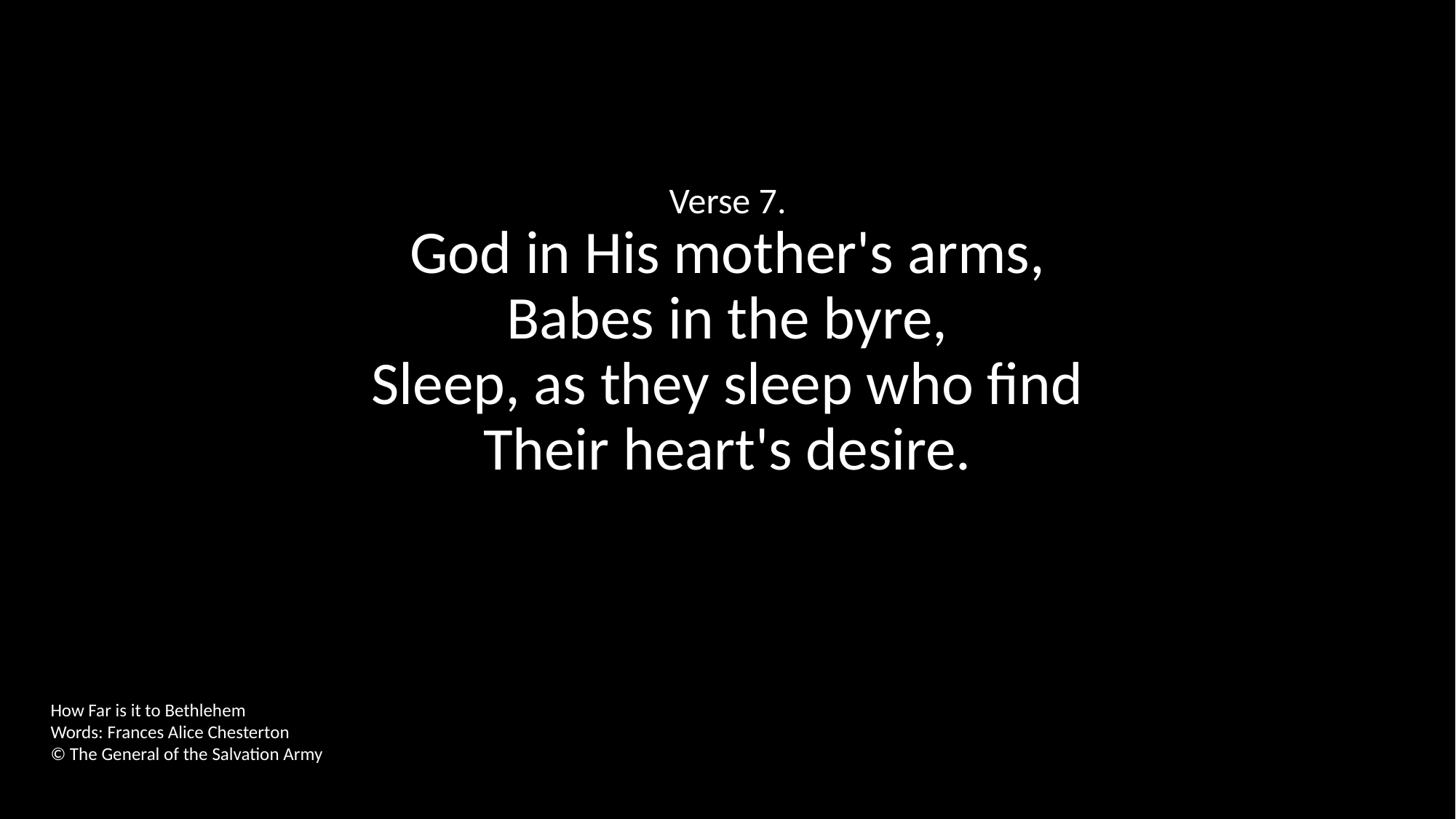

Verse 7.
God in His mother's arms,
Babes in the byre,
Sleep, as they sleep who find
Their heart's desire.
How Far is it to Bethlehem
Words: Frances Alice Chesterton
© The General of the Salvation Army